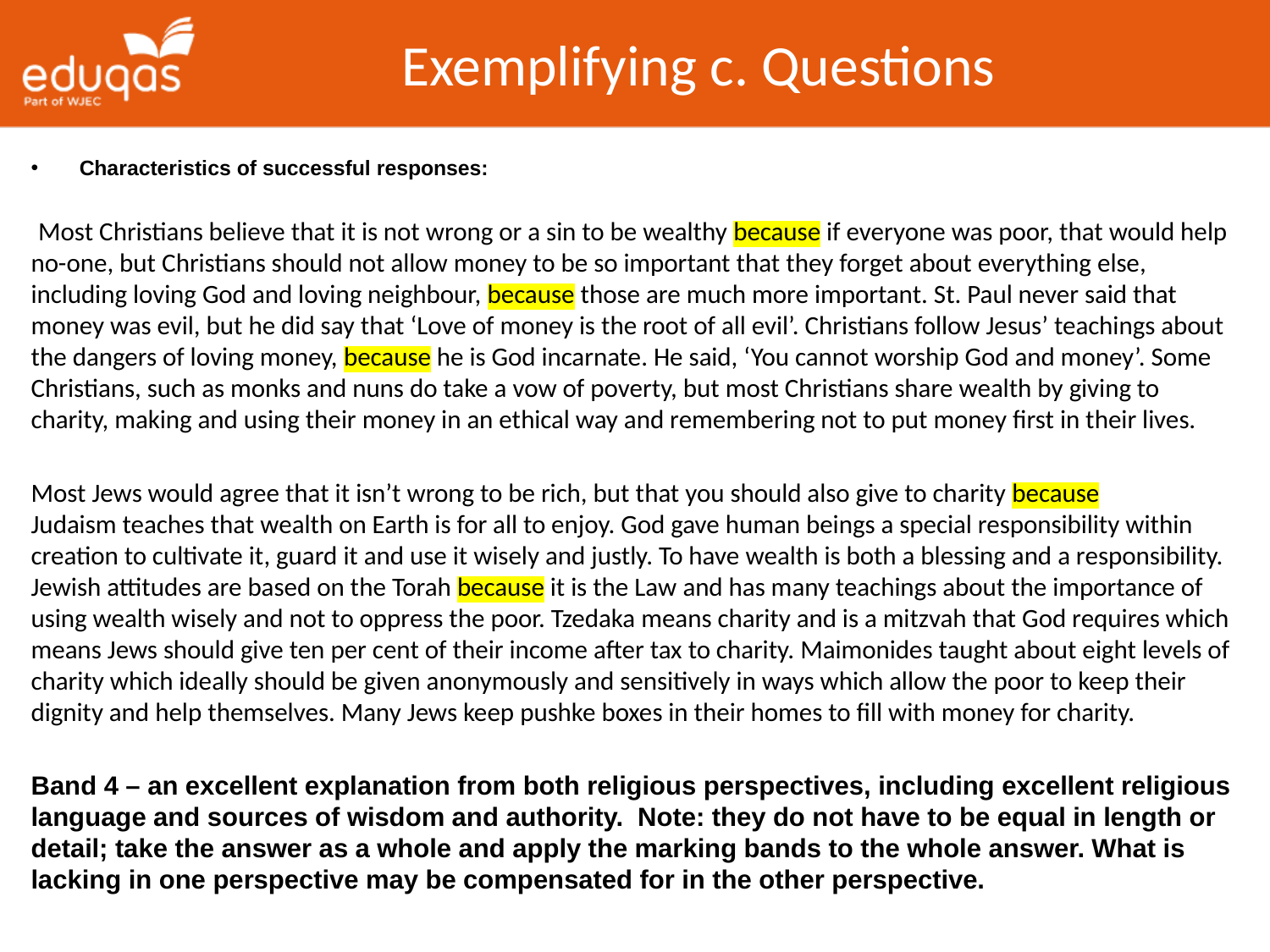

# Exemplifying c. Questions
Characteristics of successful responses:

 Most Christians believe that it is not wrong or a sin to be wealthy because if everyone was poor, that would help no-one, but Christians should not allow money to be so important that they forget about everything else, including loving God and loving neighbour, because those are much more important. St. Paul never said that money was evil, but he did say that ‘Love of money is the root of all evil’. Christians follow Jesus’ teachings about the dangers of loving money, because he is God incarnate. He said, ‘You cannot worship God and money’. Some Christians, such as monks and nuns do take a vow of poverty, but most Christians share wealth by giving to charity, making and using their money in an ethical way and remembering not to put money first in their lives.

Most Jews would agree that it isn’t wrong to be rich, but that you should also give to charity because Judaism teaches that wealth on Earth is for all to enjoy. God gave human beings a special responsibility within creation to cultivate it, guard it and use it wisely and justly. To have wealth is both a blessing and a responsibility. Jewish attitudes are based on the Torah because it is the Law and has many teachings about the importance of using wealth wisely and not to oppress the poor. Tzedaka means charity and is a mitzvah that God requires which means Jews should give ten per cent of their income after tax to charity. Maimonides taught about eight levels of charity which ideally should be given anonymously and sensitively in ways which allow the poor to keep their dignity and help themselves. Many Jews keep pushke boxes in their homes to fill with money for charity.

Band 4 – an excellent explanation from both religious perspectives, including excellent religious language and sources of wisdom and authority.  Note: they do not have to be equal in length or detail; take the answer as a whole and apply the marking bands to the whole answer. What is lacking in one perspective may be compensated for in the other perspective.